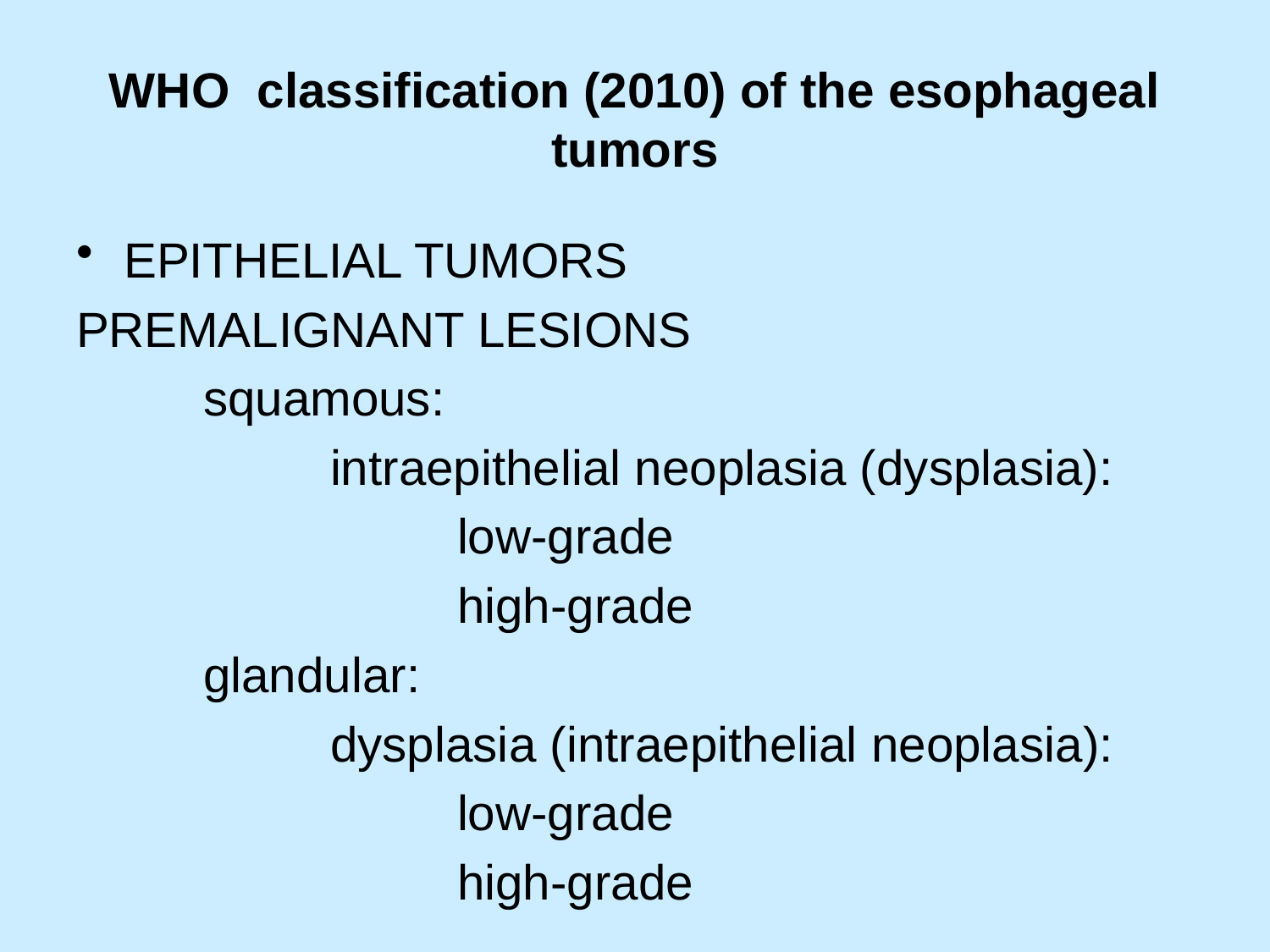

# WHO  classification (2010) of the esophageal tumors
EPITHELIAL TUMORS
PREMALIGNANT LESIONS
	squamous:
		intraepithelial neoplasia (dysplasia):
			low-grade
			high-grade
	glandular:
		dysplasia (intraepithelial neoplasia):
			low-grade
			high-grade